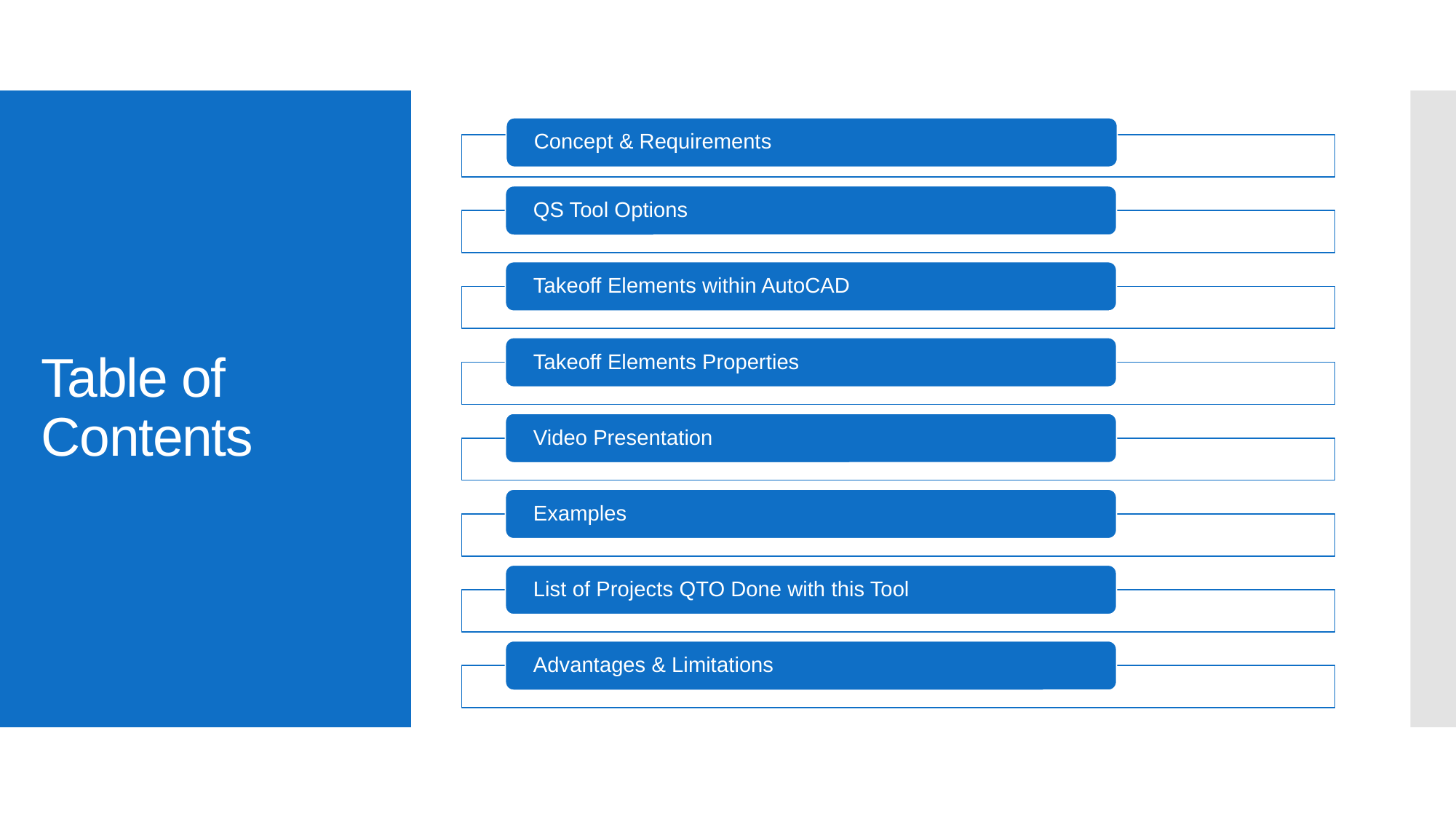

Concept & Requirements
QS Tool Options
Takeoff Elements within AutoCAD
Takeoff Elements Properties
Video Presentation
Examples
List of Projects QTO Done with this Tool
Advantages & Limitations
# Table of Contents